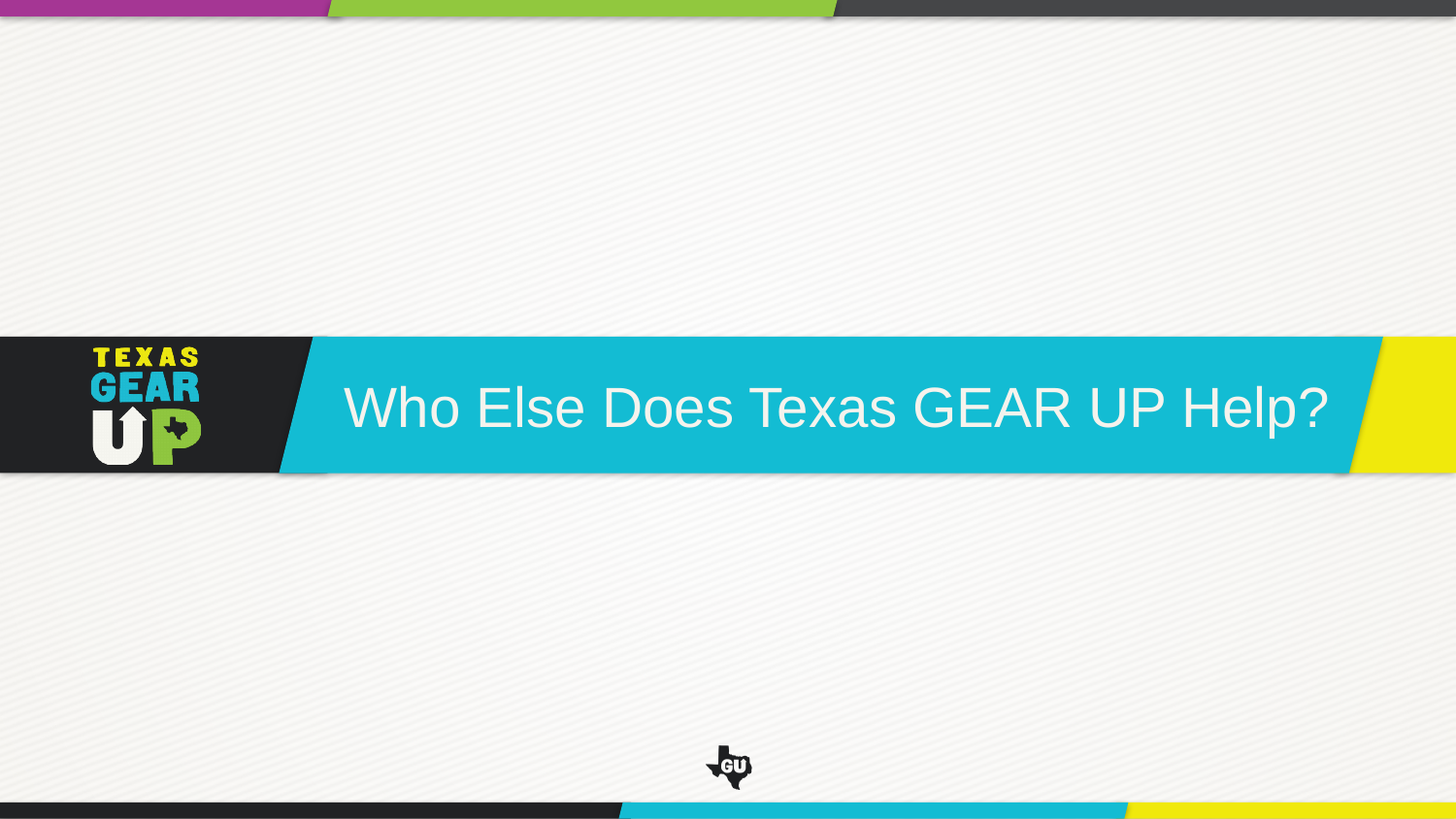

Who Else Does Texas GEAR UP Help?